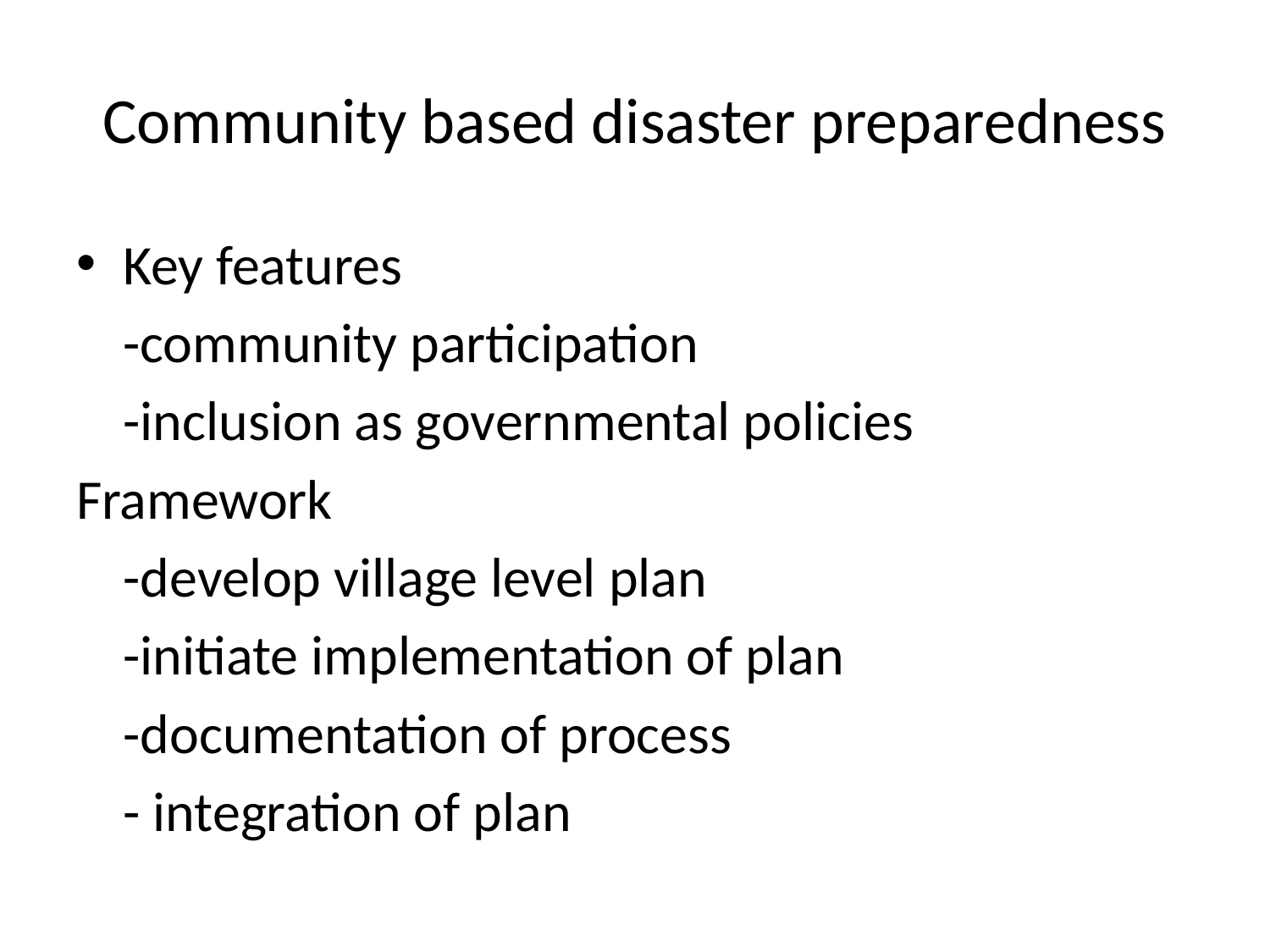

# Community based disaster preparedness
Key features
		-community participation
		-inclusion as governmental policies
Framework
		-develop village level plan
		-initiate implementation of plan
		-documentation of process
		- integration of plan